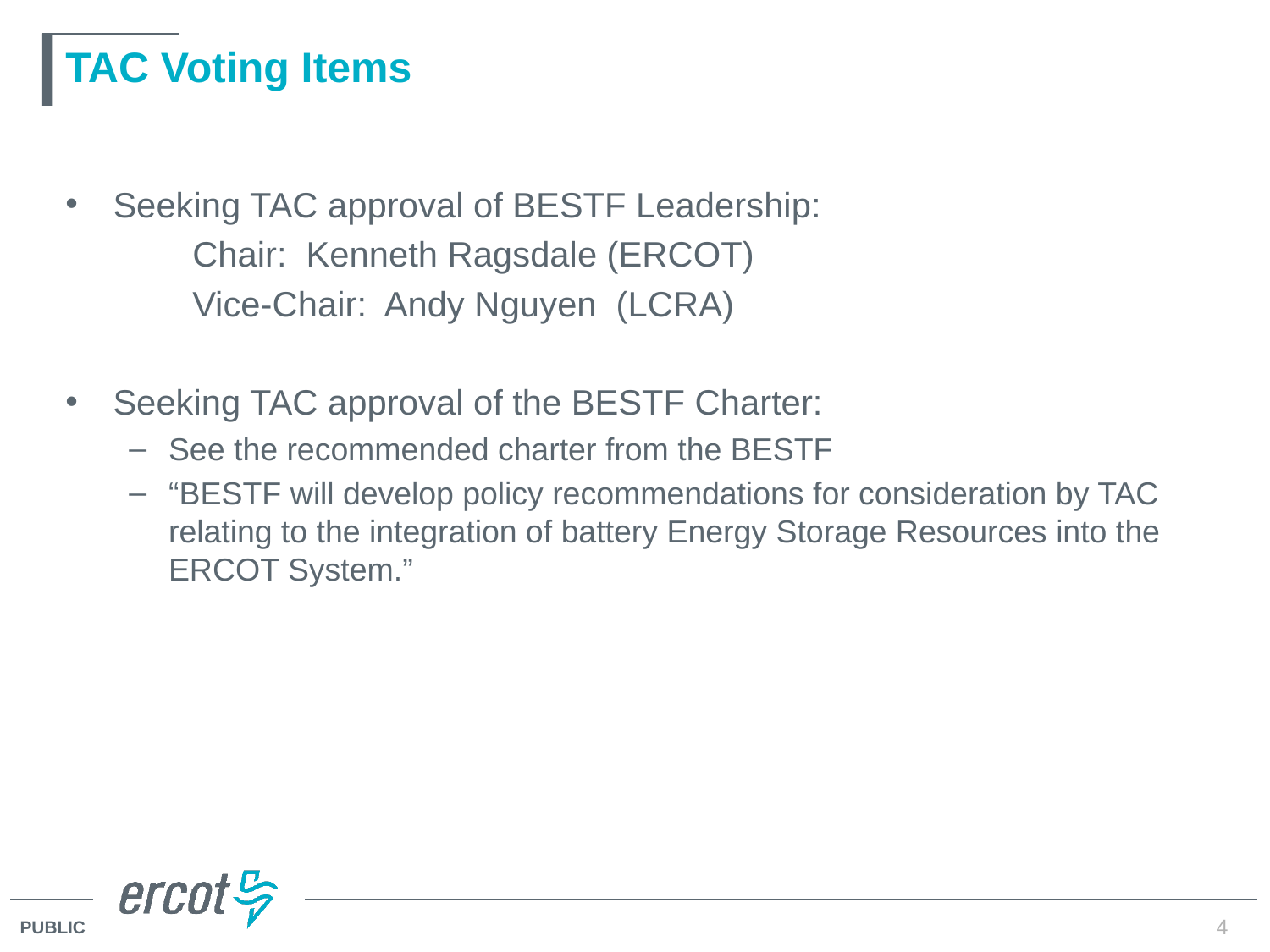

# TAC Voting Items

Seeking TAC approval of BESTF Leadership:
	Chair:  Kenneth Ragsdale (ERCOT)
	Vice-Chair:  Andy Nguyen  (LCRA)

Seeking TAC approval of the BESTF Charter:
See the recommended charter from the BESTF
“BESTF will develop policy recommendations for consideration by TAC relating to the integration of battery Energy Storage Resources into the ERCOT System.”

4